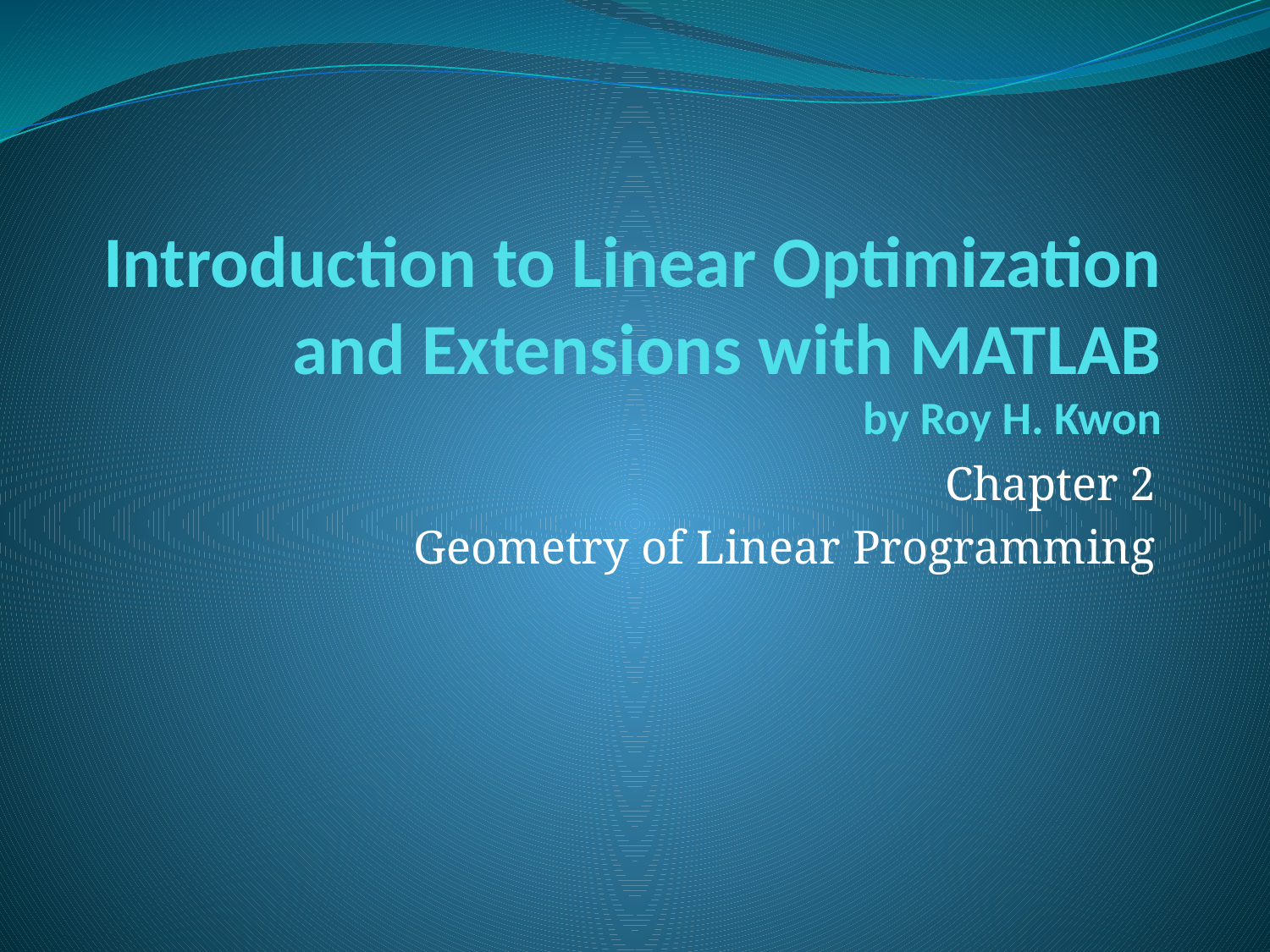

# Introduction to Linear Optimization and Extensions with MATLAB by Roy H. Kwon
Chapter 2
Geometry of Linear Programming